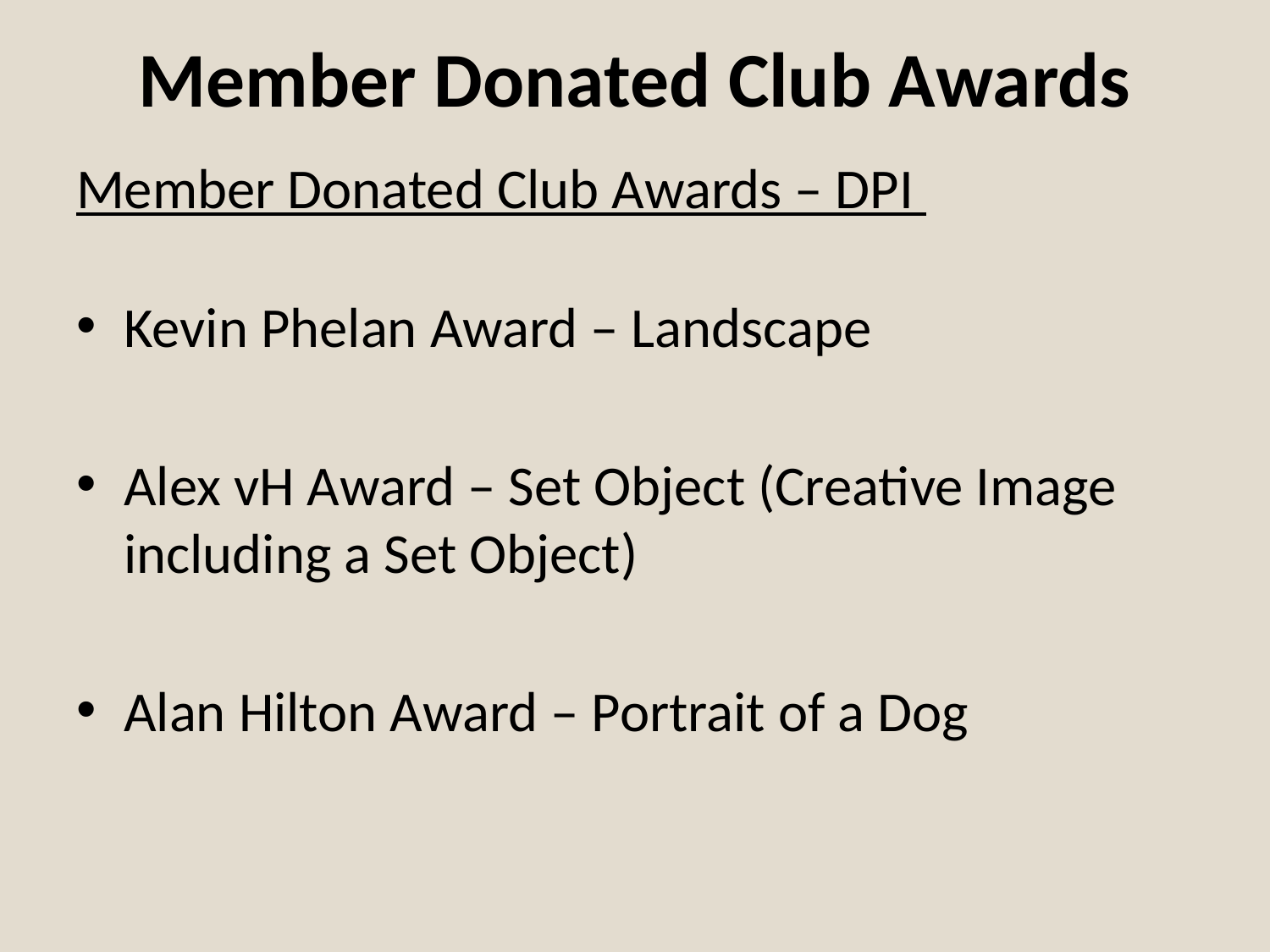

# Member Donated Club Awards
Member Donated Club Awards – DPI

Kevin Phelan Award – Landscape

Alex vH Award – Set Object (Creative Image including a Set Object)

Alan Hilton Award – Portrait of a Dog